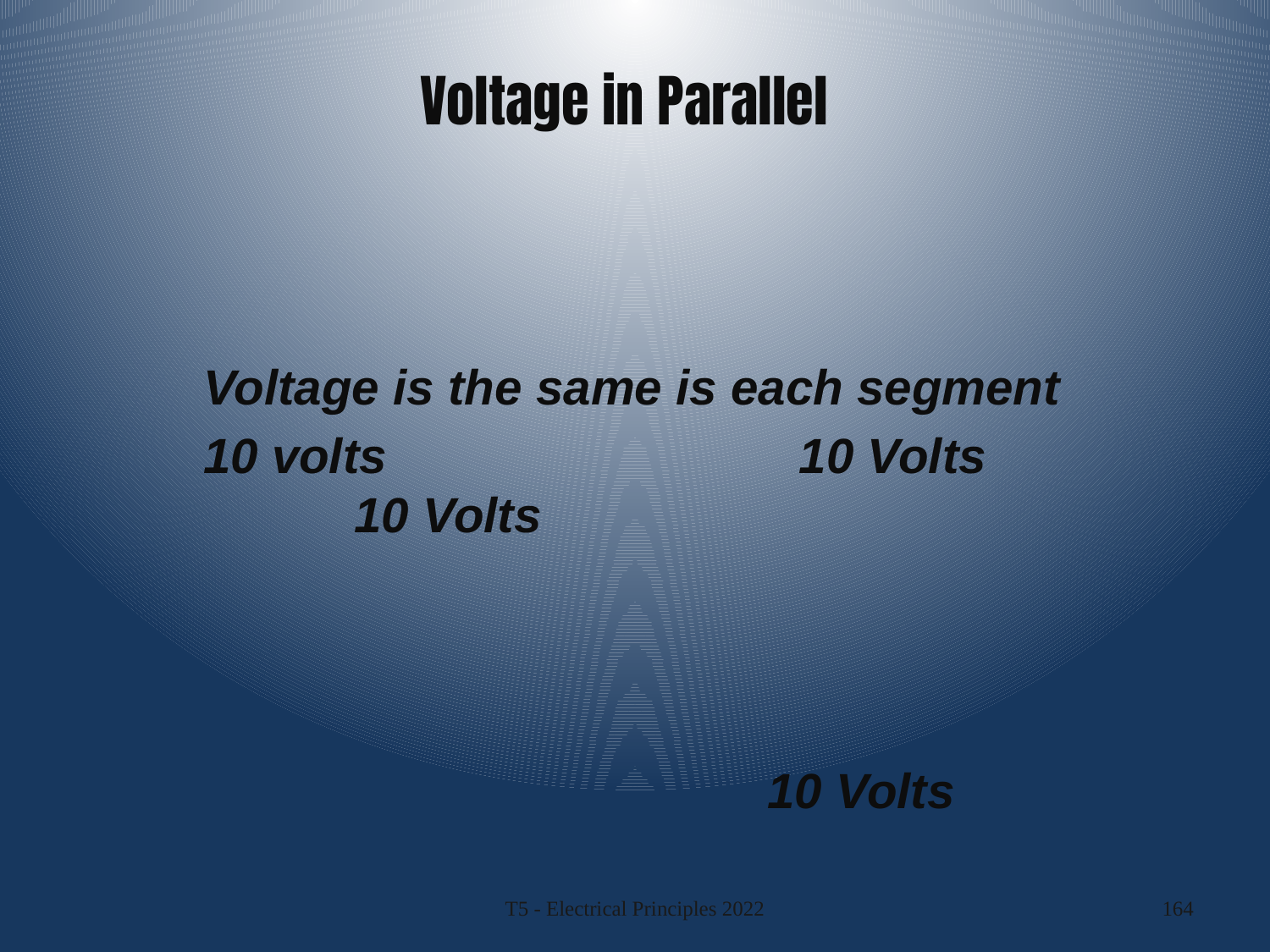

# Voltage in Parallel
Voltage is the same is each segment
10 volts                              10 Volts                       10 Volts

                                         10 Volts
T5 - Electrical Principles 2022
164